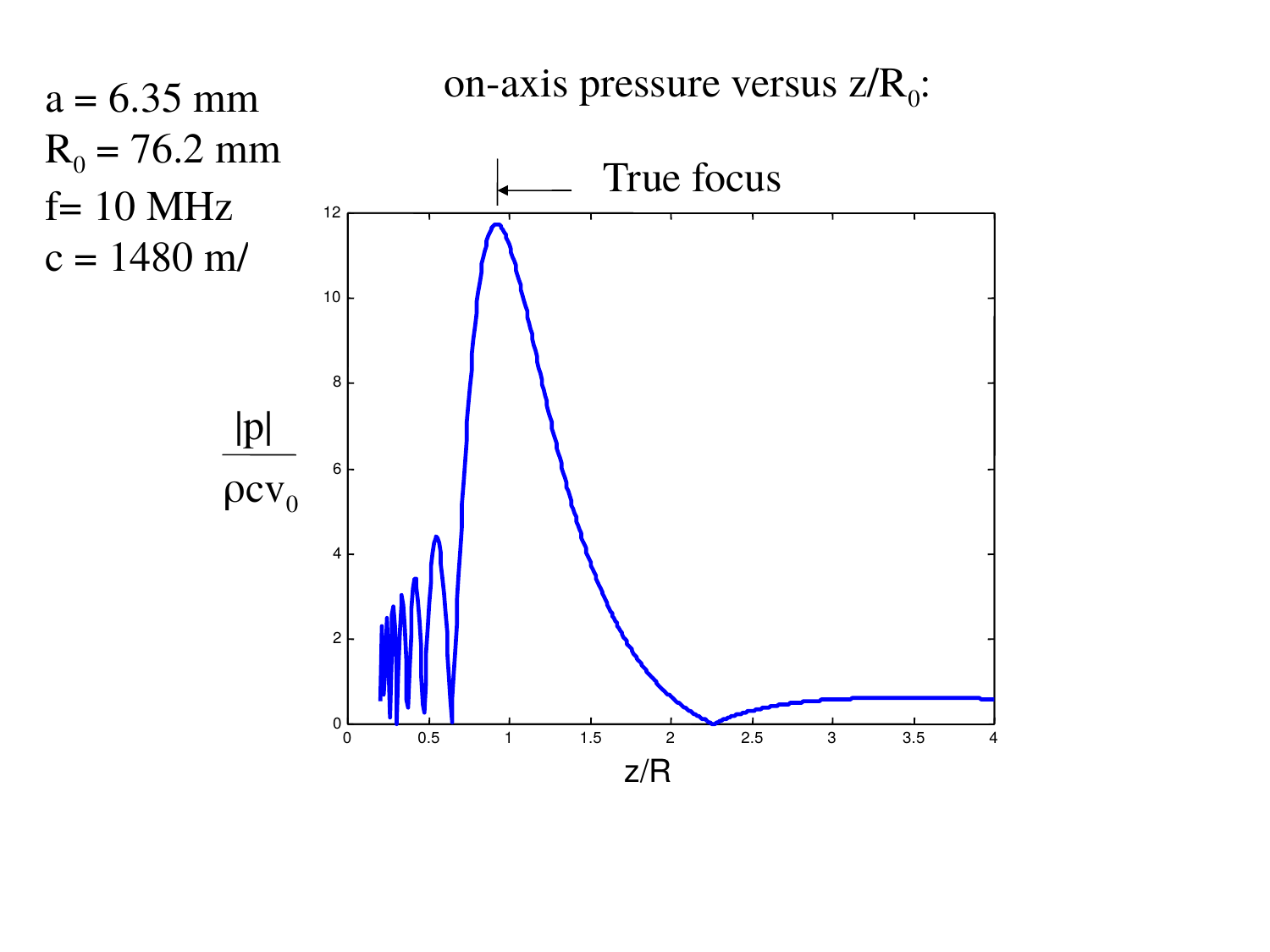

on-axis pressure versus z/R0:
a = 6.35 mm
R0 = 76.2 mm
f= 10 MHz
c = 1480 m/s
True focus

12

Geometric focus

10

8

|p|
ρcv0

6

4

2

0

0
0.5
1
1.5
2
2.5
3
3.5
4
z/R